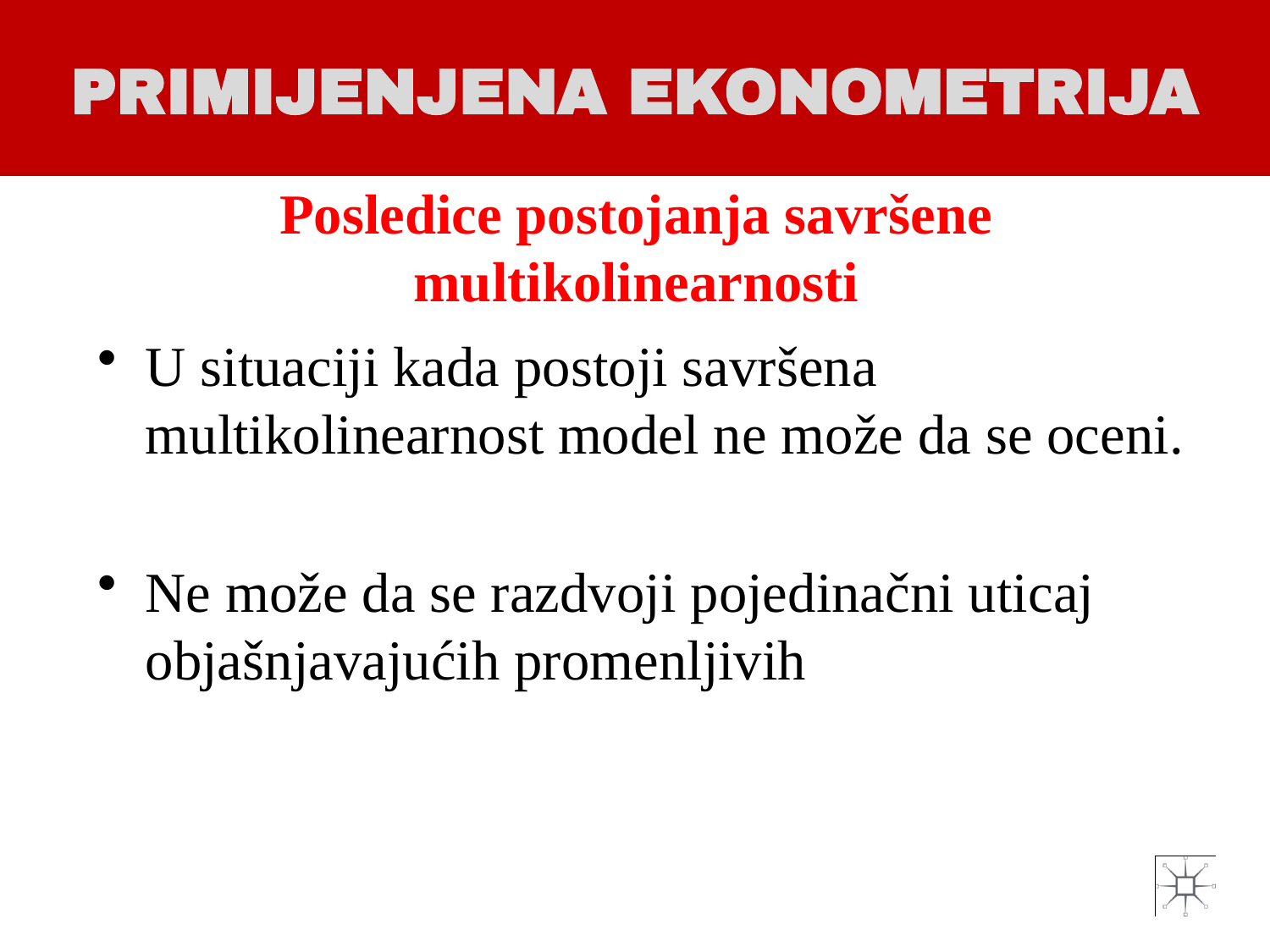

PRIMIJENJENA EKONOMETRIJA
# Posledice postojanja savršene multikolinearnosti
U situaciji kada postoji savršena multikolinearnost model ne može da se oceni.

Ne može da se razdvoji pojedinačni uticaj objašnjavajućih promenljivih